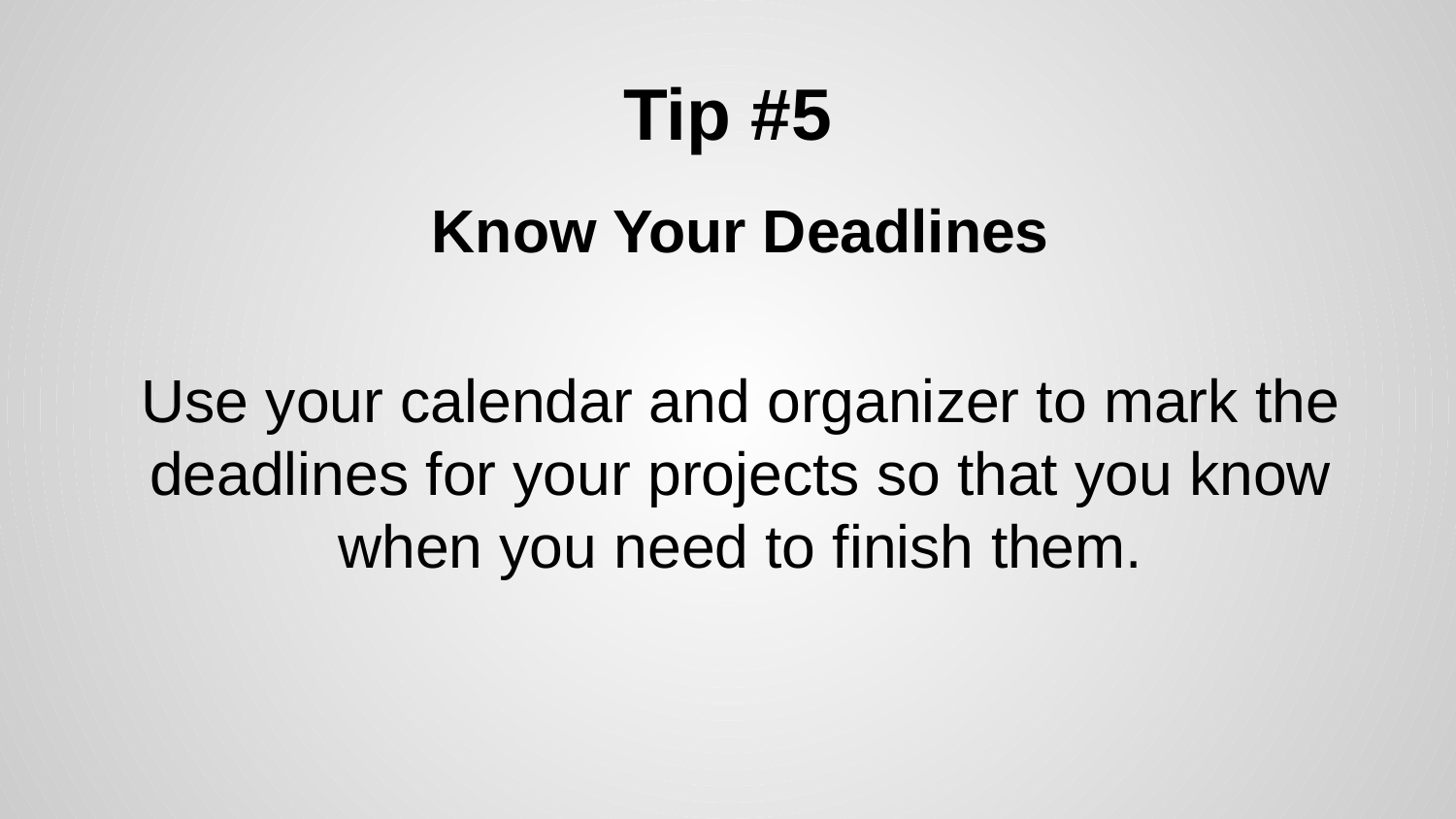

# Tip #5
Know Your Deadlines

Use your calendar and organizer to mark the deadlines for your projects so that you know when you need to finish them.